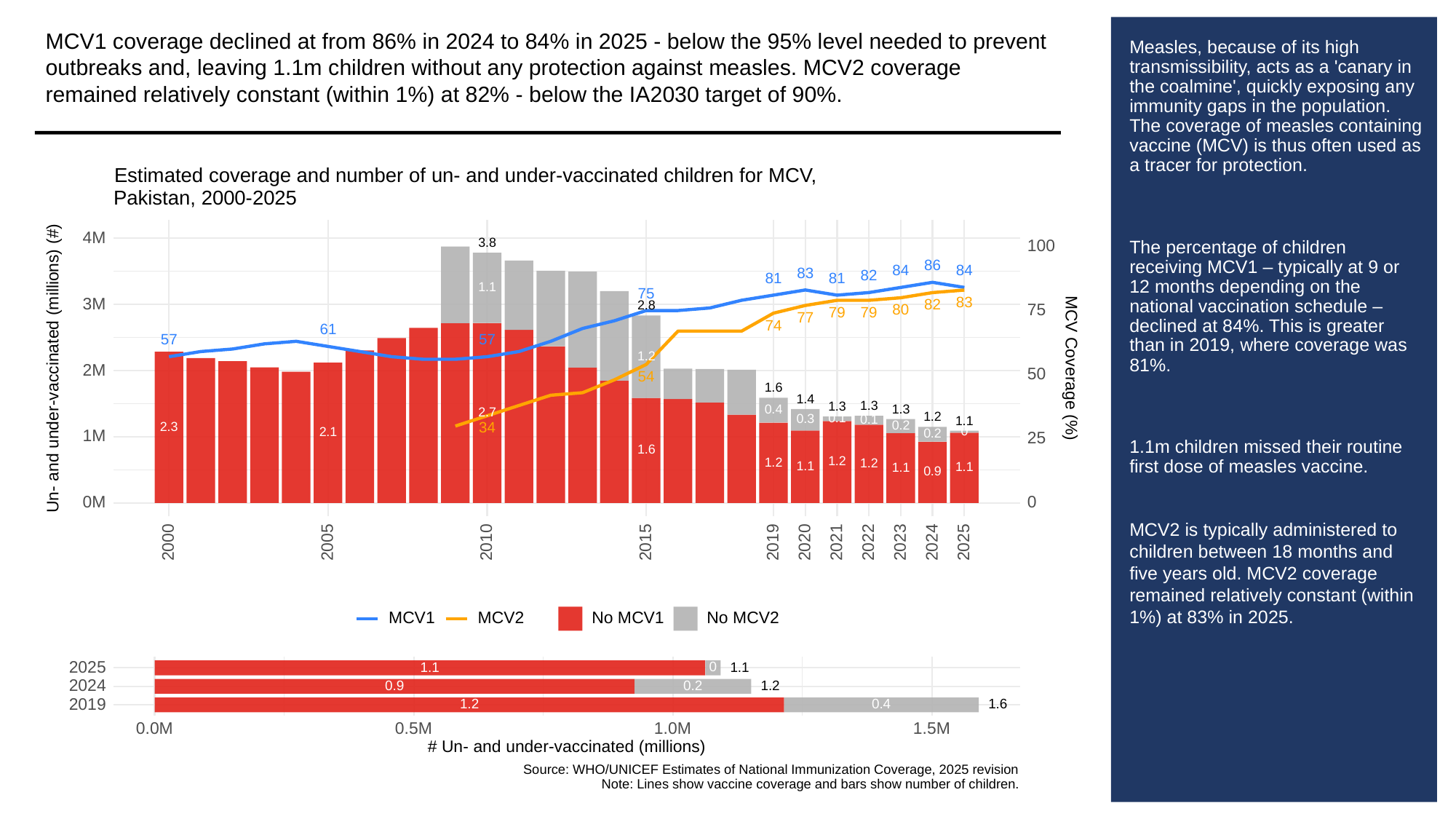

MCV1 coverage declined at from 86% in 2024 to 84% in 2025 - below the 95% level needed to prevent outbreaks and, leaving 1.1m children without any protection against measles. MCV2 coverage remained relatively constant (within 1%) at 82% - below the IA2030 target of 90%.
# Measles, because of its high transmissibility, acts as a 'canary in the coalmine', quickly exposing any immunity gaps in the population. The coverage of measles containing vaccine (MCV) is thus often used as a tracer for protection.

The percentage of children receiving MCV1 – typically at 9 or 12 months depending on the national vaccination schedule – declined at 84%. This is greater than in 2019, where coverage was 81%.

1.1m children missed their routine first dose of measles vaccine.

MCV2 is typically administered to children between 18 months and five years old. MCV2 coverage remained relatively constant (within 1%) at 83% in 2025.

Estimated coverage and number of un- and under-vaccinated children for MCV,
Pakistan, 2000-2025

4M

3.8
100

86

84
84
83

82

81
81

1.1
75

83
3M
82
2.8

75
80
79
79
77

74

61

57
57

1.2

Un- and under-vaccinated (millions) (#)
MCV Coverage (%)

2M

50

54

1.6
1.4

1.3
1.3

1.3
0.4
2.7

1.2
0.1

0.3
0.1

1.1

0.2
2.3

34

0
2.1
0.2

1M
25

1.6
1.2
1.2
1.2
1.1
1.1
1.1
0.9

0M
0

2023
2000
2005
2010
2015
2019
2020
2021
2022
2024
2025

MCV1
MCV2
No MCV1
No MCV2

2025
0
1.1
1.1

2024
0.9
0.2
1.2

2019
0.4
1.6
1.2

0.0M
0.5M
1.0M
1.5M
# Un- and under-vaccinated (millions)
Source: WHO/UNICEF Estimates of National Immunization Coverage, 2025 revision
Note: Lines show vaccine coverage and bars show number of children.